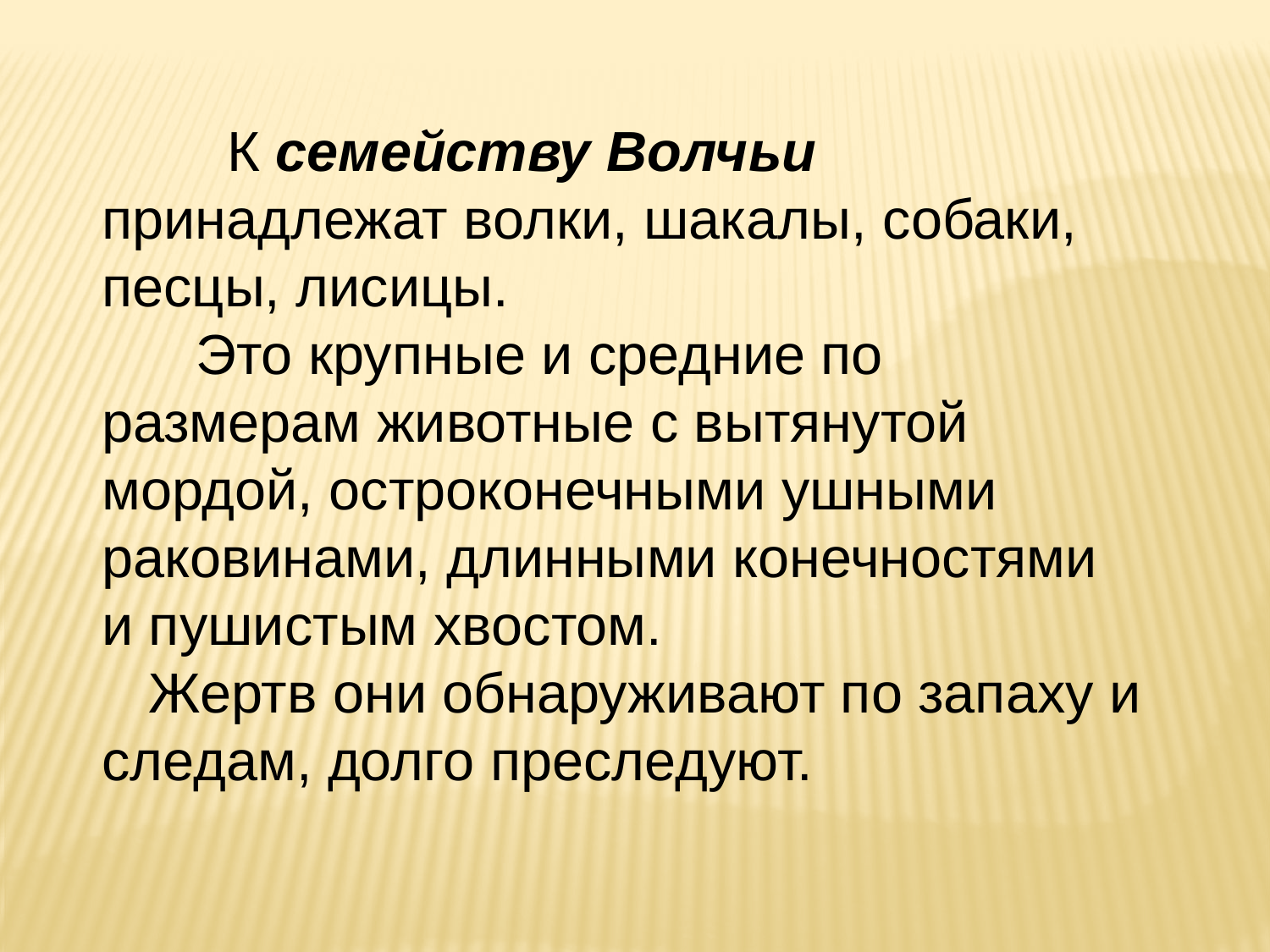

К семейству Волчьи принадлежат волки, шакалы, собаки, песцы, лисицы.
      Это крупные и средние по размерам животные с вытянутой мордой, остроконечными ушными раковинами, длинными конечностями  и пушистым хвостом.                                  Жертв они обнаруживают по запаху и следам, долго преследуют.